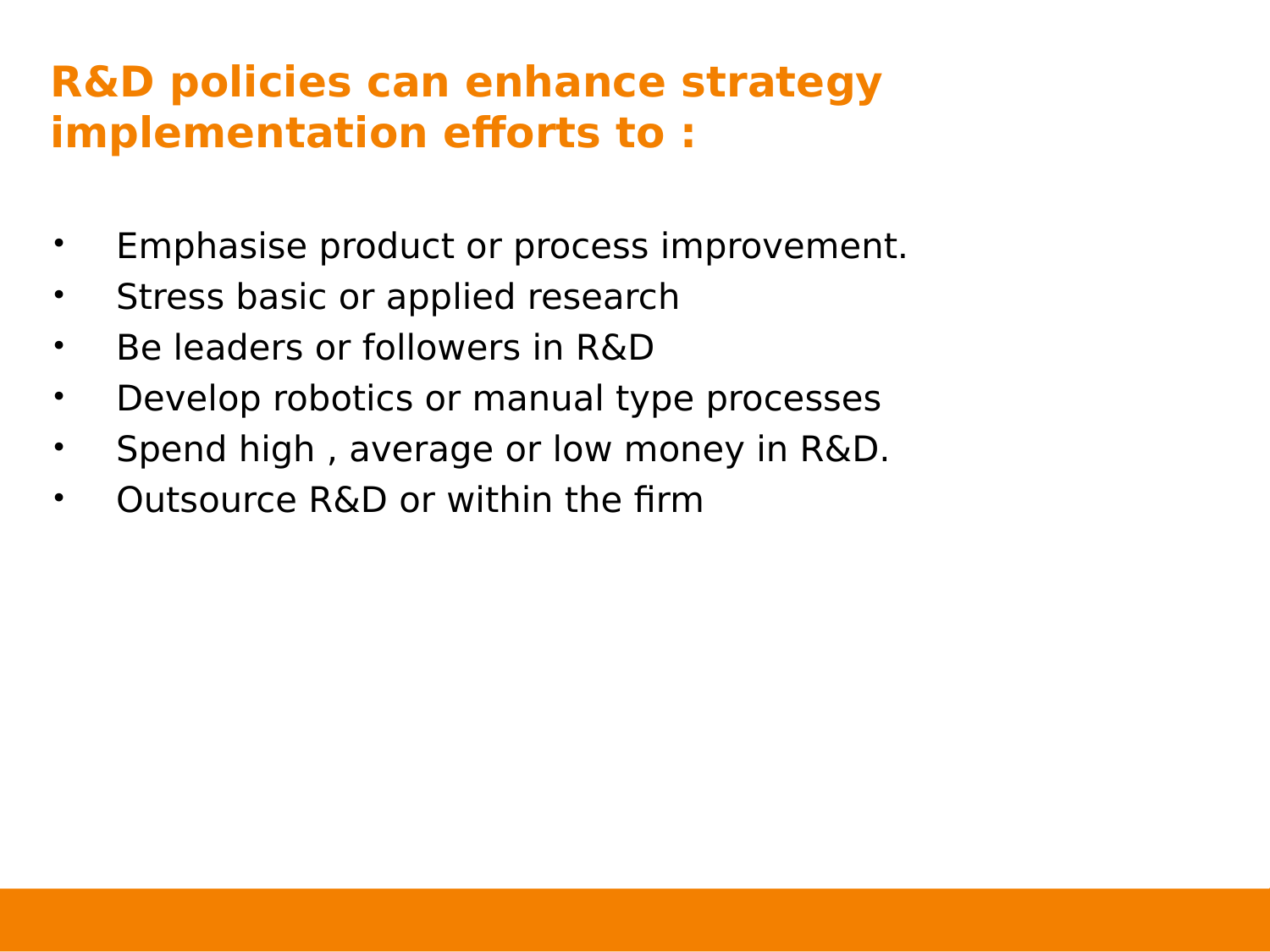

# R&D policies can enhance strategy implementation efforts to :
Emphasise product or process improvement.
Stress basic or applied research
Be leaders or followers in R&D
Develop robotics or manual type processes
Spend high , average or low money in R&D.
Outsource R&D or within the firm